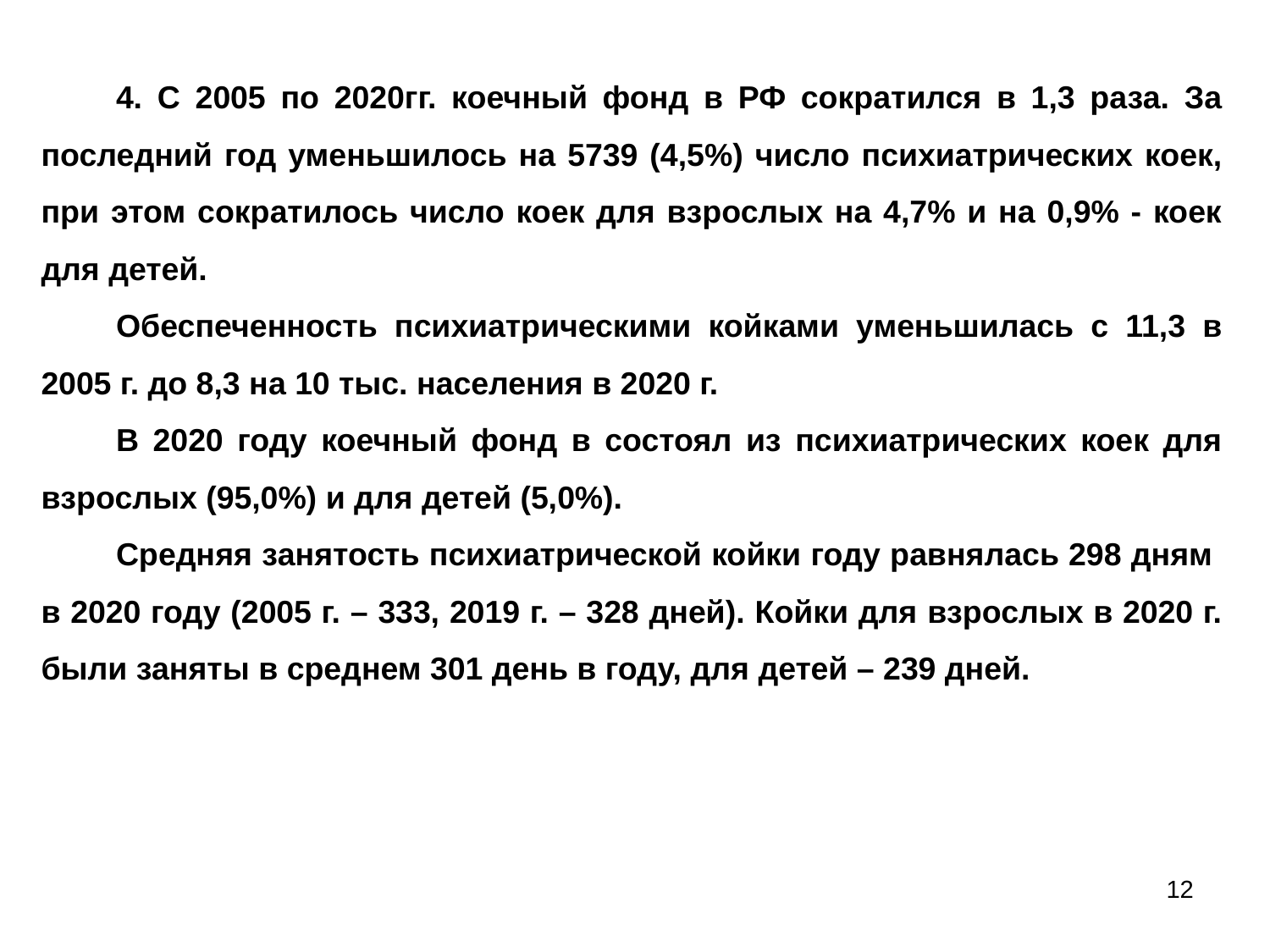

4. С 2005 по 2020гг. коечный фонд в РФ сократился в 1,3 раза. За последний год уменьшилось на 5739 (4,5%) число психиатрических коек, при этом сократилось число коек для взрослых на 4,7% и на 0,9% - коек для детей.
Обеспеченность психиатрическими койками уменьшилась с 11,3 в 2005 г. до 8,3 на 10 тыс. населения в 2020 г.
В 2020 году коечный фонд в состоял из психиатрических коек для взрослых (95,0%) и для детей (5,0%).
Средняя занятость психиатрической койки году равнялась 298 дням  в 2020 году (2005 г. – 333, 2019 г. – 328 дней). Койки для взрослых в 2020 г. были заняты в среднем 301 день в году, для детей – 239 дней.
12